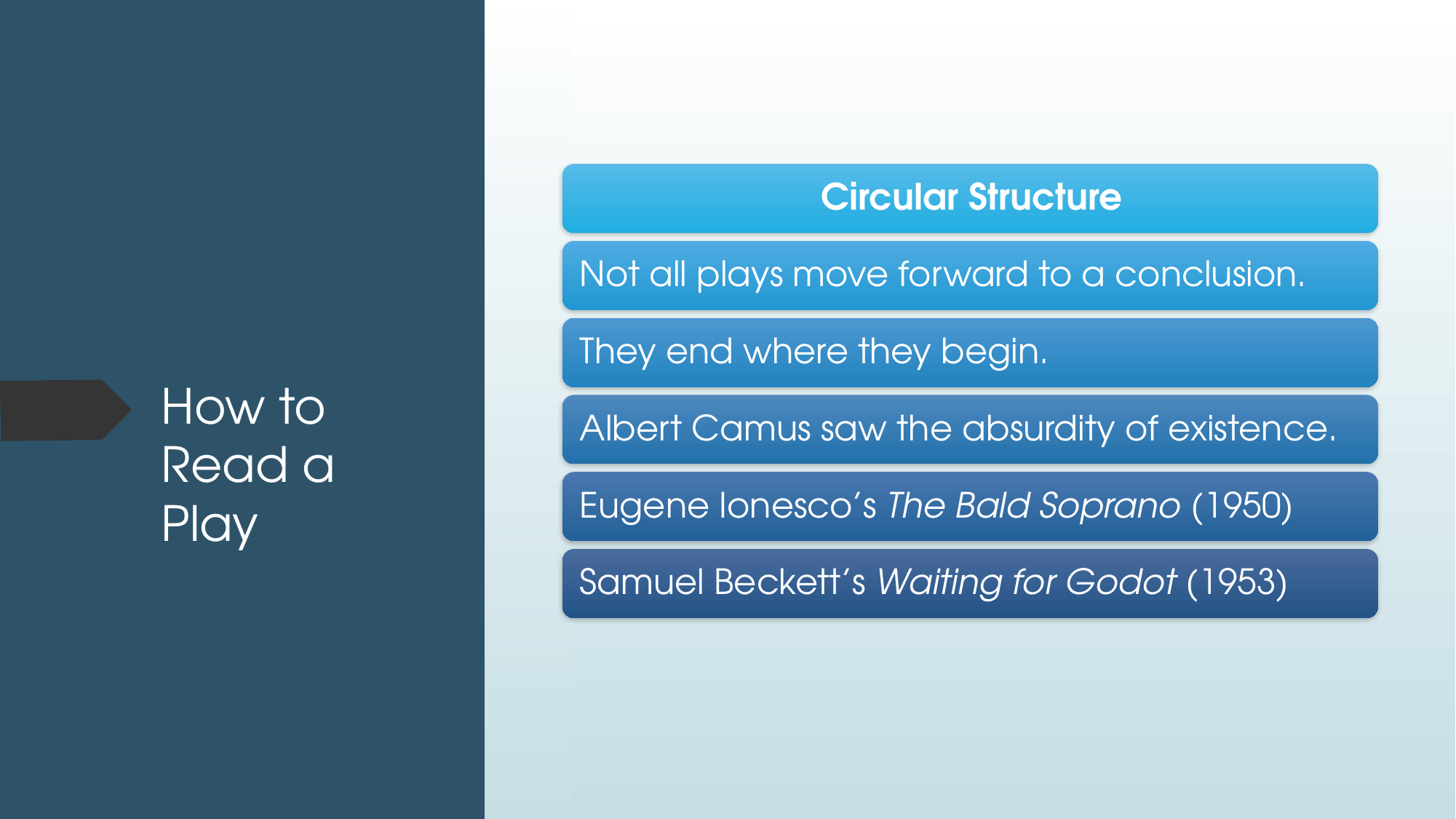

Circular Structure
Not all plays move forward to a conclusion.
They end where they begin.
Albert Camus saw the absurdity of existence.
Eugene Ionesco’s The Bald Soprano (1950)
Samuel Beckett’s Waiting for Godot (1953)
# How to Read a Play